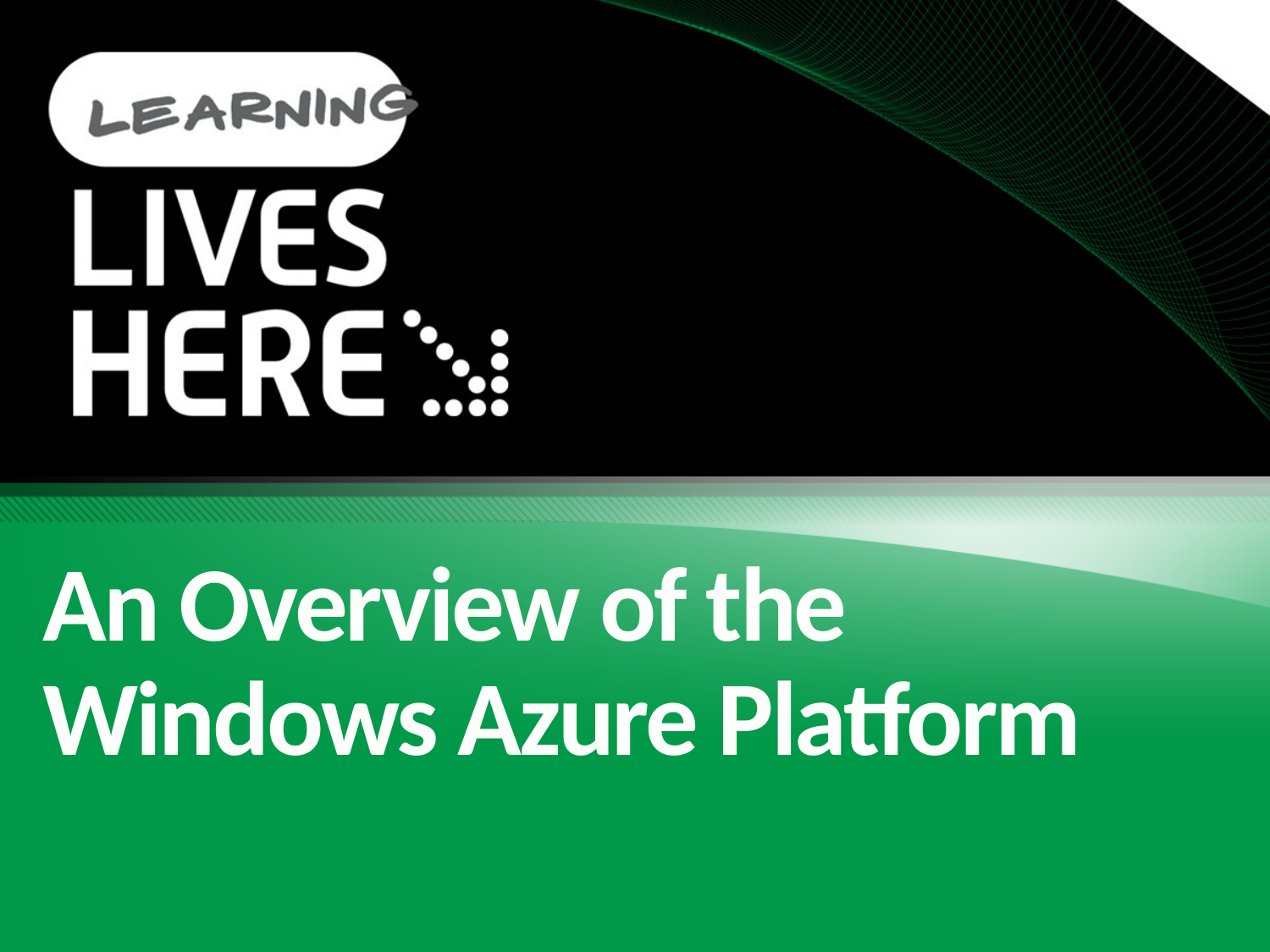

# An Overview of the Windows Azure Platform